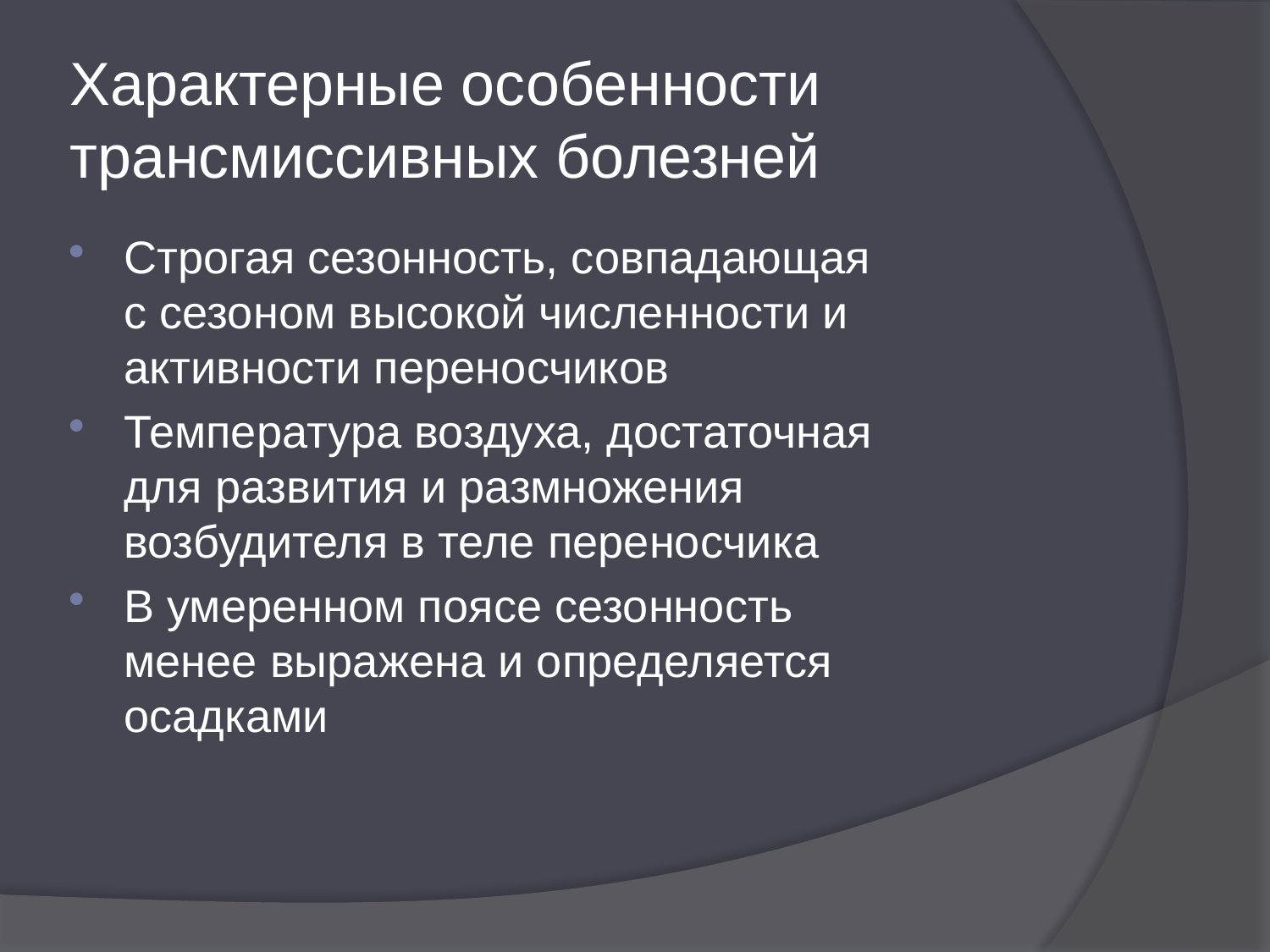

# Характерные особенности трансмиссивных болезней
Строгая сезонность, совпадающая с сезоном высокой численности и активности переносчиков
Температура воздуха, достаточная для развития и размножения возбудителя в теле переносчика
В умеренном поясе сезонность менее выражена и определяется осадками